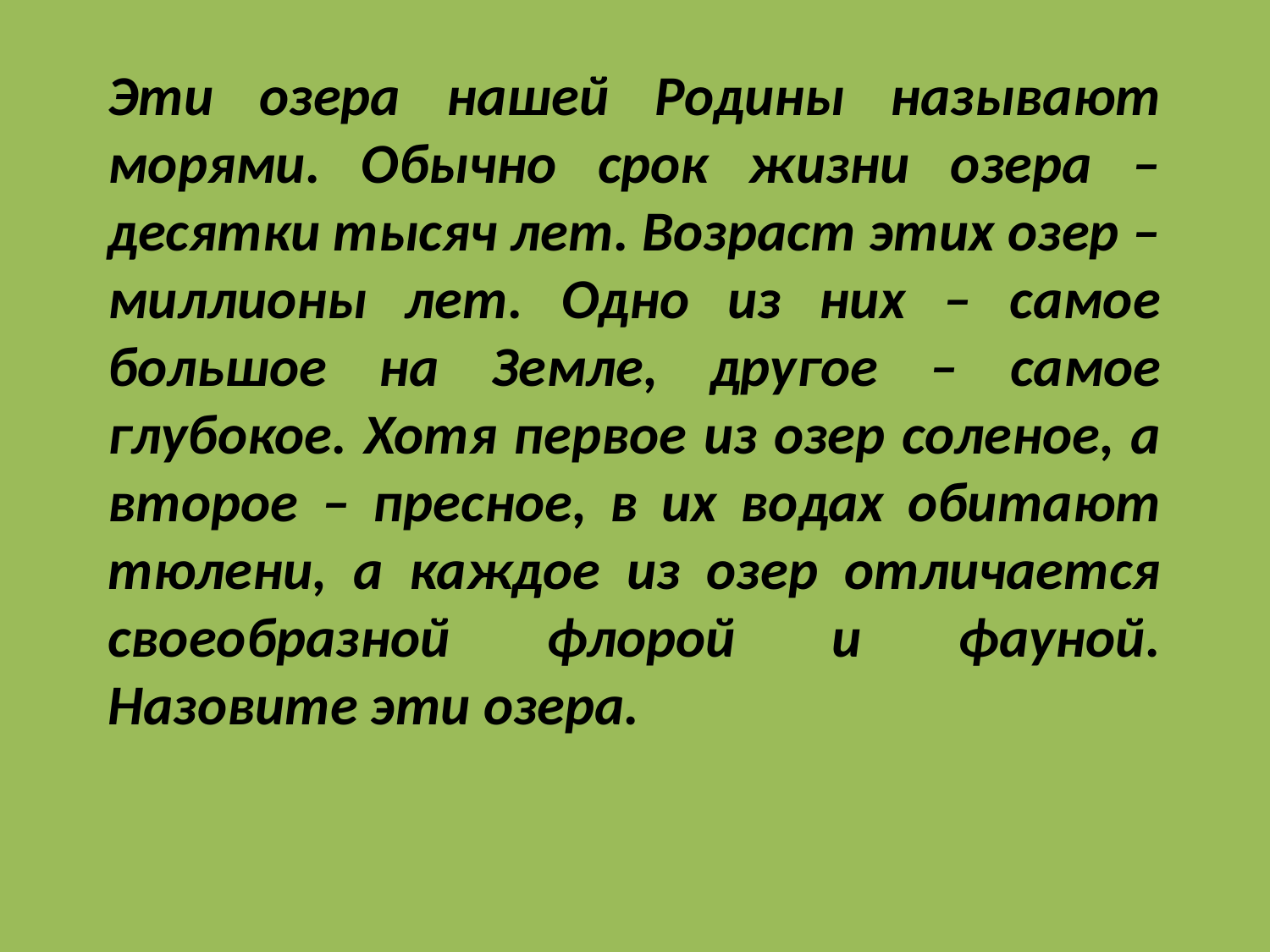

# Эти озера нашей Родины называют морями. Обычно срок жизни озера – десятки тысяч лет. Возраст этих озер – миллионы лет. Одно из них – самое большое на Земле, другое – самое глубокое. Хотя первое из озер соленое, а второе – пресное, в их водах обитают тюлени, а каждое из озер отличается своеобразной флорой и фауной. Назовите эти озера.